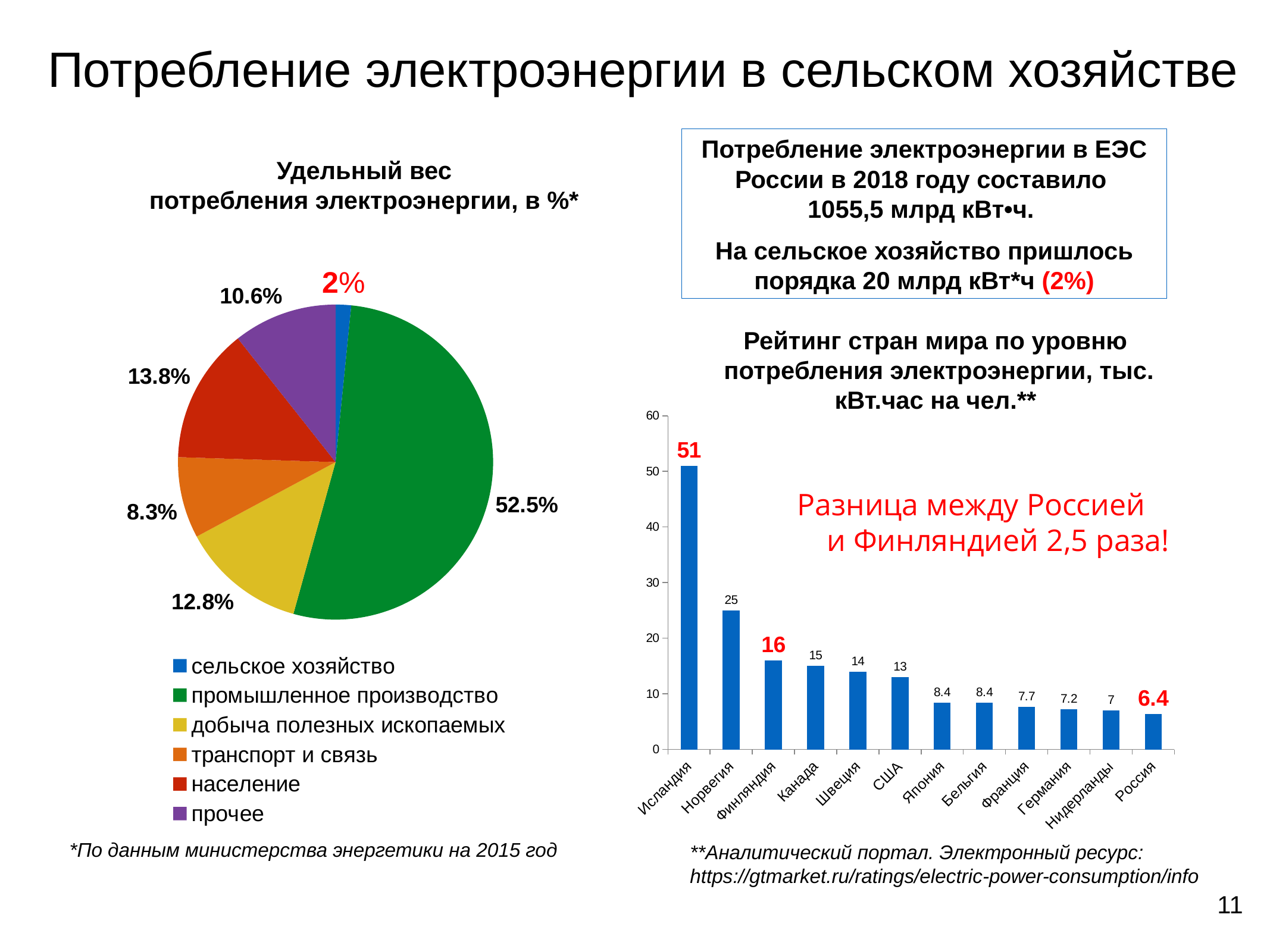

# Потребление электроэнергии в сельском хозяйстве
Потребление электроэнергии в ЕЭС России в 2018 году составило
1055,5 млрд кВт•ч.

На сельское хозяйство пришлось порядка 20 млрд кВт*ч (2%)
Удельный вес
потребления электроэнергии, в %*

### Chart

| Category | Продажи |
|---|---|
| сельское хозяйство | 0.015900000000000008 |
| промышленное производство | 0.525 |
| добыча полезных ископаемых | 0.128 |
| транспорт и связь | 0.08300000000000006 |
| население | 0.138 |
| прочее | 0.10600000000000002 |
Рейтинг стран мира по уровню
потребления электроэнергии, тыс. кВт.час на чел.**

### Chart

| Category | Показатель |
|---|---|
| Исландия | 51.0 |
| Норвегия | 25.0 |
| Финляндия | 16.0 |
| Канада | 15.0 |
| Швеция | 14.0 |
| США | 13.0 |
| Япония | 8.4 |
| Бельгия | 8.4 |
| Франция | 7.7 |
| Германия | 7.2 |
| Нидерланды | 7.0 |
| Россия | 6.4 |
Разница между Россией        и Финляндией 2,5 раза!
*По данным министерства энергетики на 2015 год
**Аналитический портал. Электронный ресурс: https://gtmarket.ru/ratings/electric-power-consumption/info
11